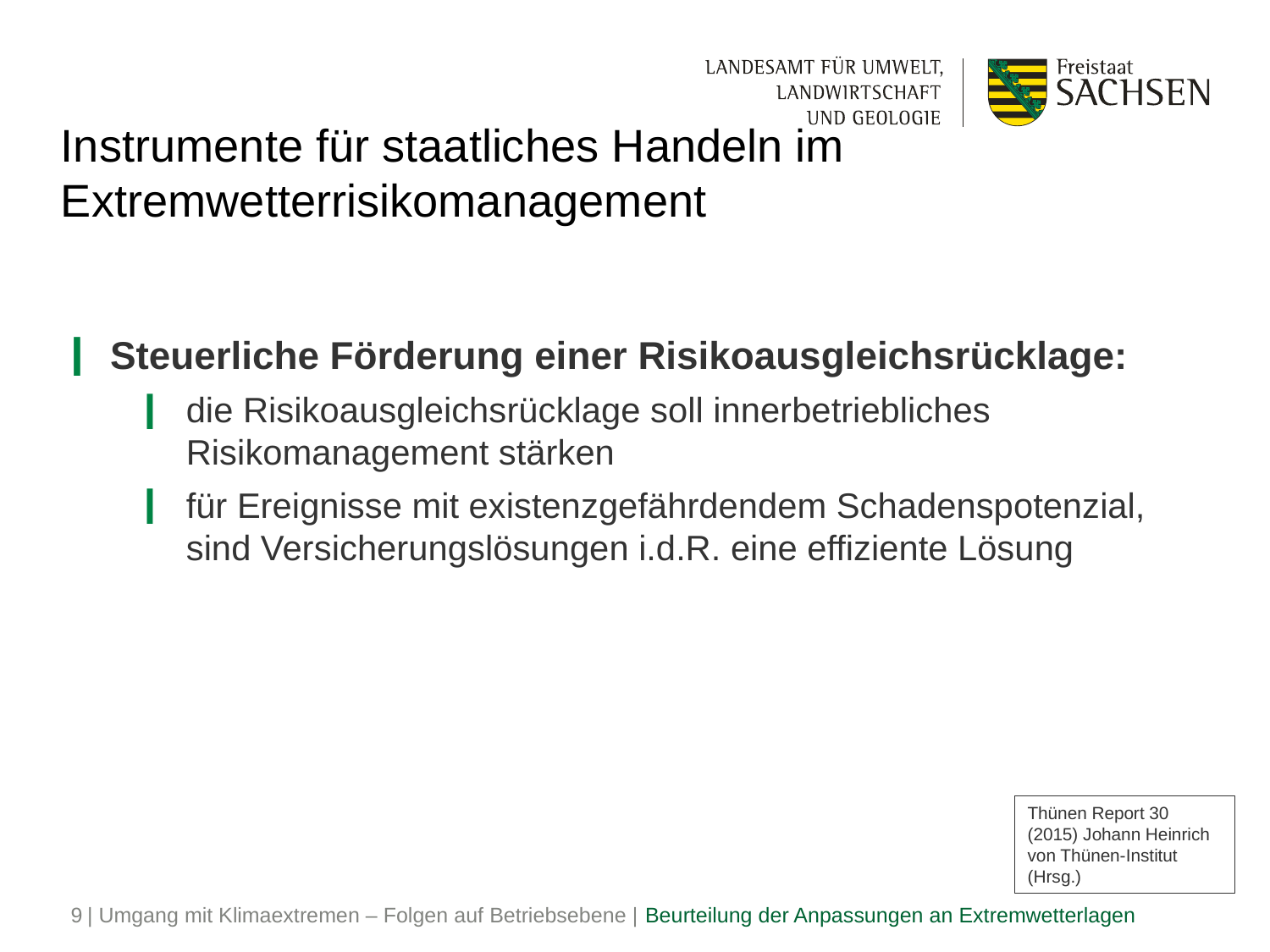

# Instrumente für staatliches Handeln im Extremwetterrisikomanagement
Steuerliche Förderung einer Risikoausgleichsrücklage:
die Risikoausgleichsrücklage soll innerbetriebliches Risikomanagement stärken
für Ereignisse mit existenzgefährdendem Schadenspotenzial, sind Versicherungslösungen i.d.R. eine effiziente Lösung
Thünen Report 30 (2015) Johann Heinrich von Thünen-Institut (Hrsg.)